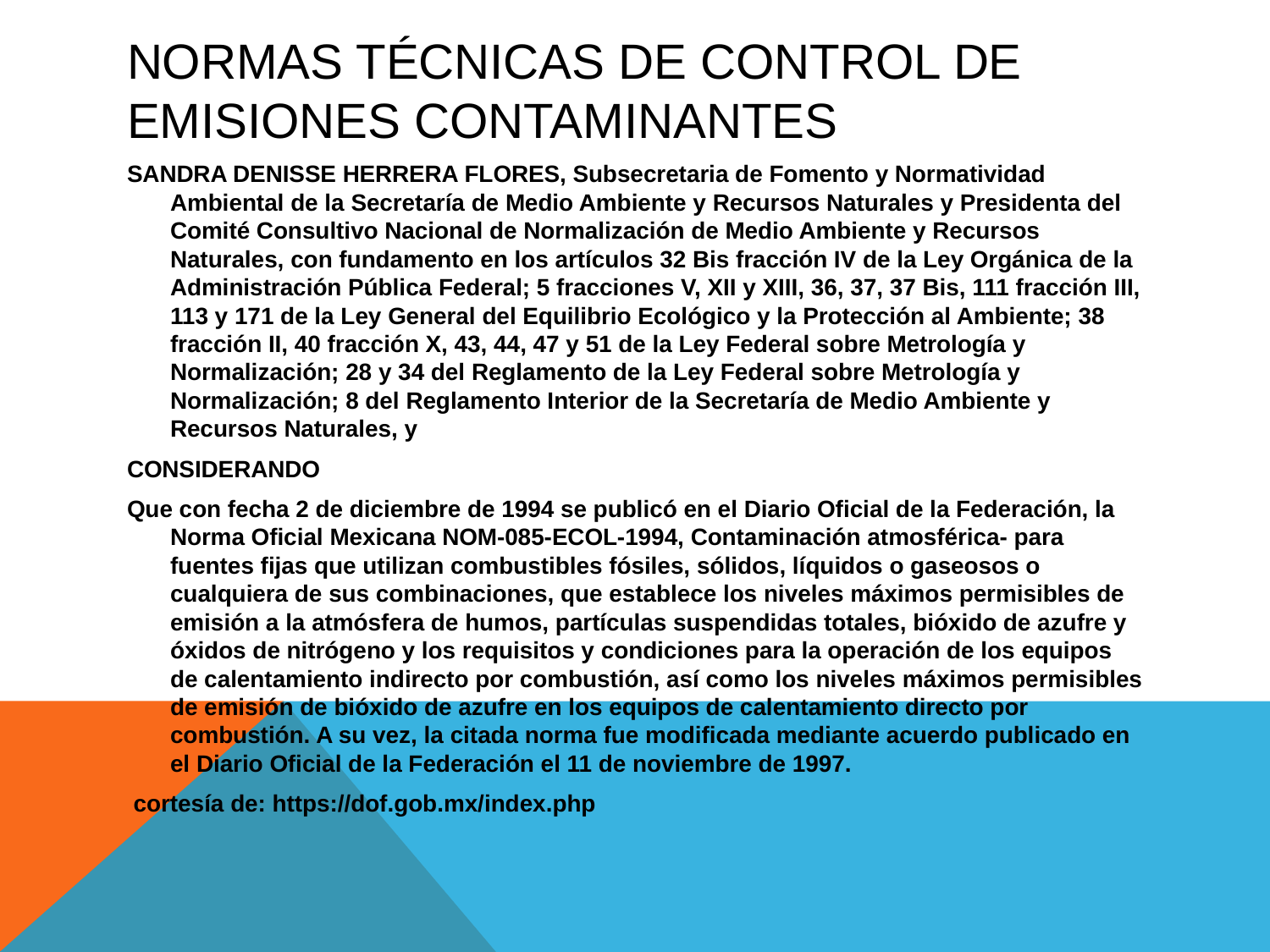

# Normas técnicas de control de emisiones contaminantes
SANDRA DENISSE HERRERA FLORES, Subsecretaria de Fomento y Normatividad Ambiental de la Secretaría de Medio Ambiente y Recursos Naturales y Presidenta del Comité Consultivo Nacional de Normalización de Medio Ambiente y Recursos Naturales, con fundamento en los artículos 32 Bis fracción IV de la Ley Orgánica de la Administración Pública Federal; 5 fracciones V, XII y XIII, 36, 37, 37 Bis, 111 fracción III, 113 y 171 de la Ley General del Equilibrio Ecológico y la Protección al Ambiente; 38 fracción II, 40 fracción X, 43, 44, 47 y 51 de la Ley Federal sobre Metrología y Normalización; 28 y 34 del Reglamento de la Ley Federal sobre Metrología y Normalización; 8 del Reglamento Interior de la Secretaría de Medio Ambiente y Recursos Naturales, y
CONSIDERANDO
Que con fecha 2 de diciembre de 1994 se publicó en el Diario Oficial de la Federación, la Norma Oficial Mexicana NOM-085-ECOL-1994, Contaminación atmosférica- para fuentes fijas que utilizan combustibles fósiles, sólidos, líquidos o gaseosos o cualquiera de sus combinaciones, que establece los niveles máximos permisibles de emisión a la atmósfera de humos, partículas suspendidas totales, bióxido de azufre y óxidos de nitrógeno y los requisitos y condiciones para la operación de los equipos de calentamiento indirecto por combustión, así como los niveles máximos permisibles de emisión de bióxido de azufre en los equipos de calentamiento directo por combustión. A su vez, la citada norma fue modificada mediante acuerdo publicado en el Diario Oficial de la Federación el 11 de noviembre de 1997.
 cortesía de: https://dof.gob.mx/index.php